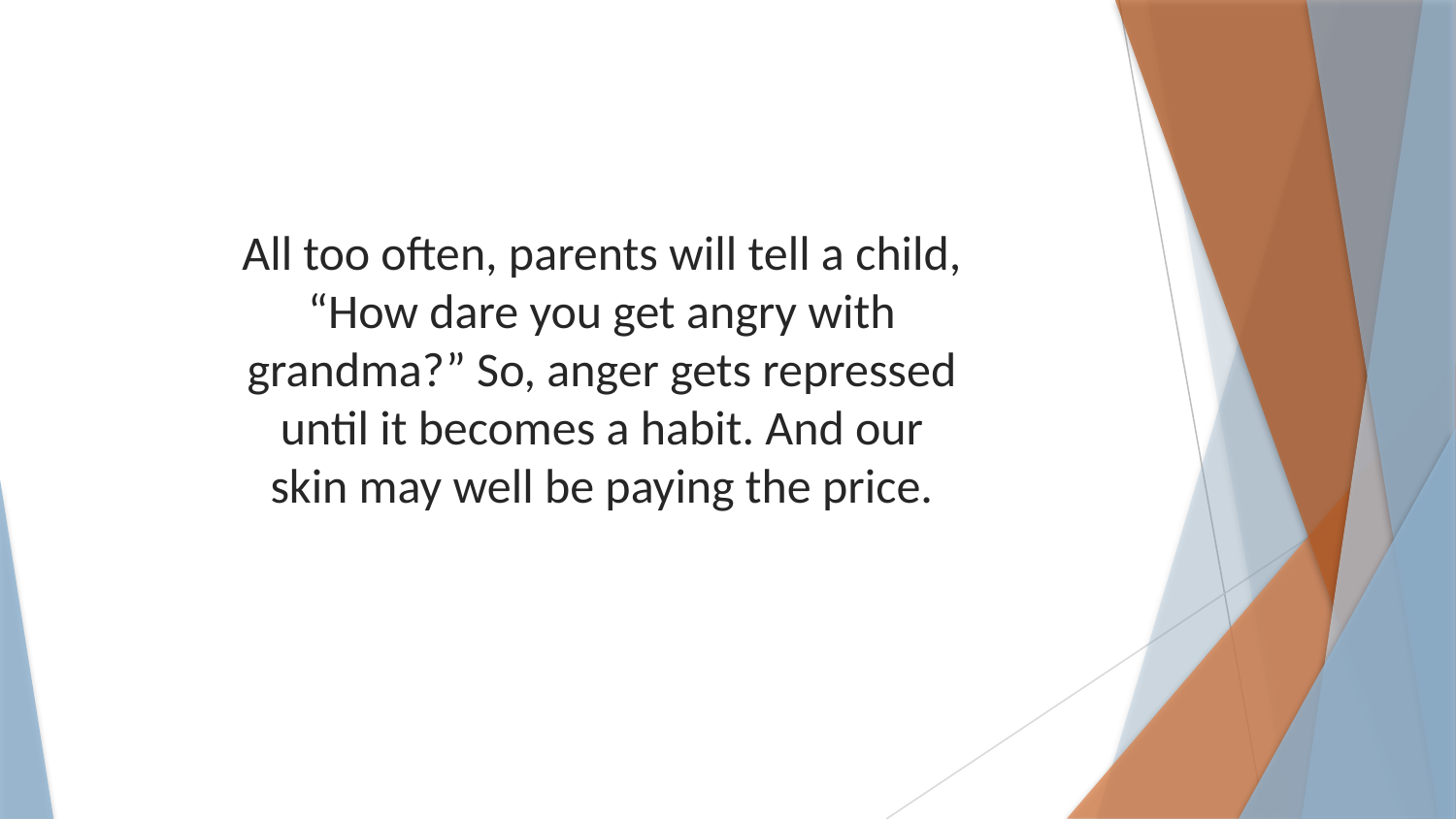

All too often, parents will tell a child, “How dare you get angry with grandma?” So, anger gets repressed until it becomes a habit. And our skin may well be paying the price.